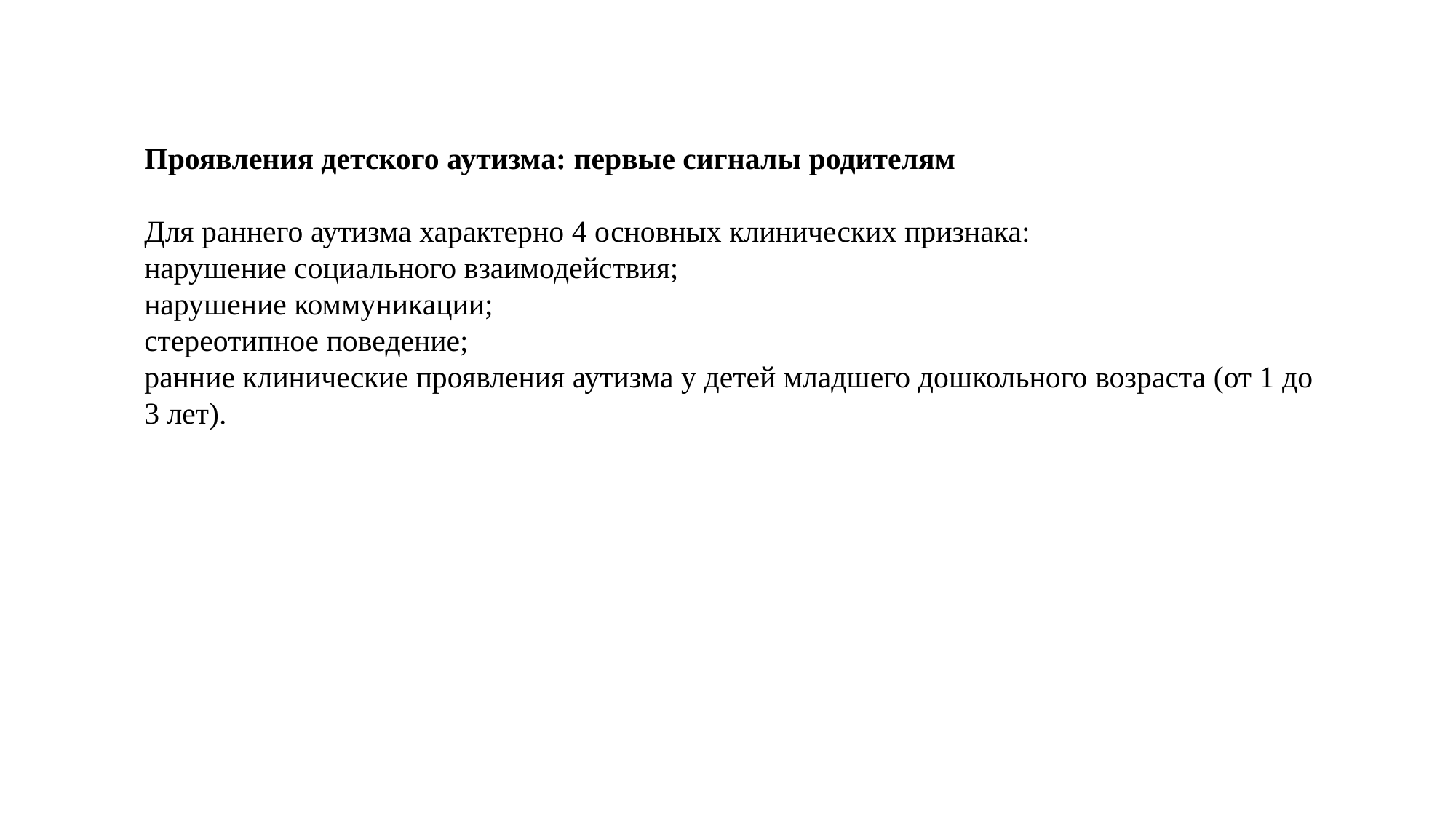

Проявления детского аутизма: первые сигналы родителям

Для раннего аутизма характерно 4 основных клинических признака:
нарушение социального взаимодействия;
нарушение коммуникации;
стереотипное поведение;
ранние клинические проявления аутизма у детей младшего дошкольного возраста (от 1 до 3 лет).